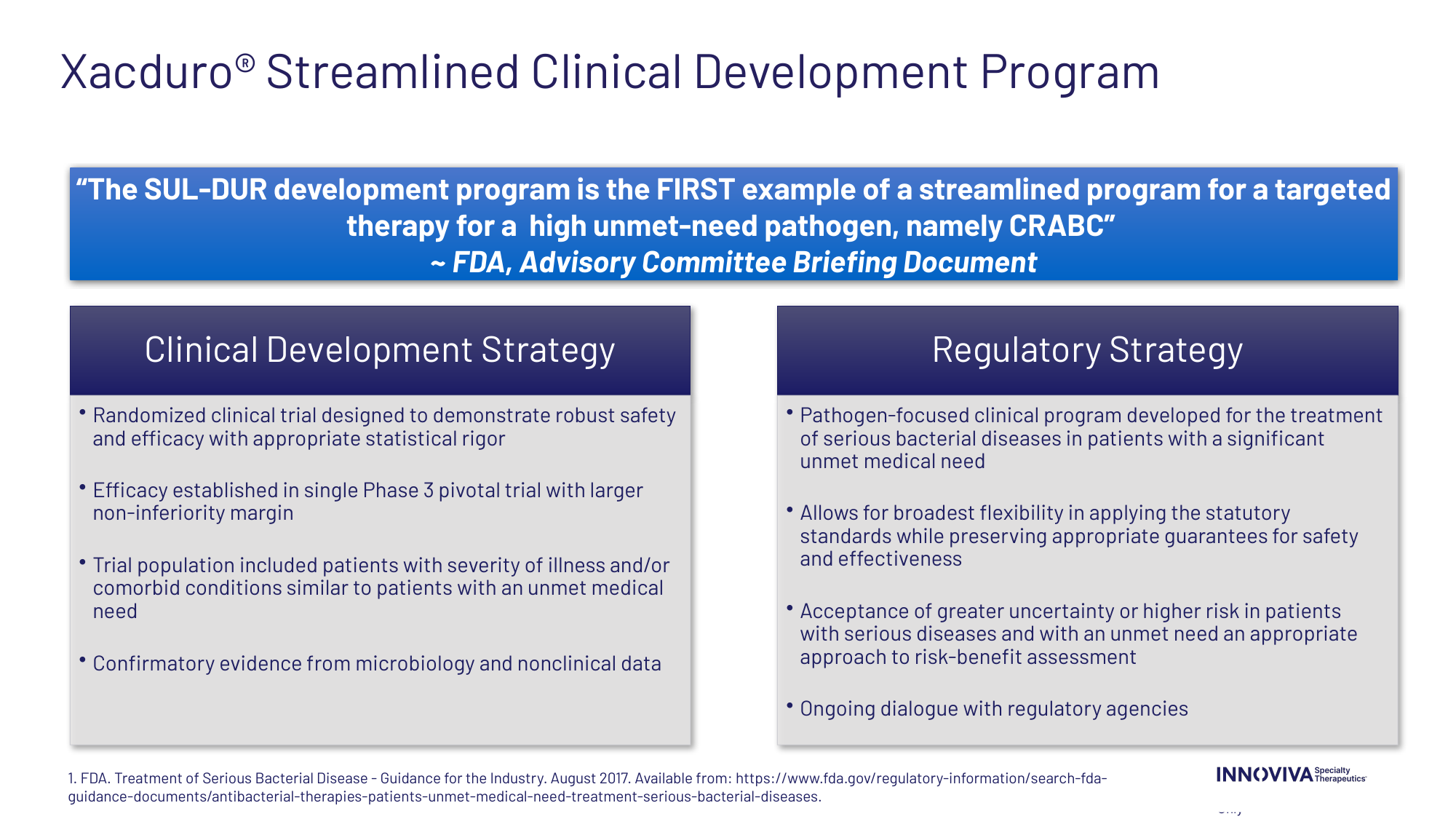

# Xacduro® Streamlined Clinical Development Program
“The SUL-DUR development program is the FIRST example of a streamlined program for a targeted therapy for a  high unmet-need pathogen, namely CRABC”
~ FDA, Advisory Committee Briefing Document
Regulatory Strategy
Pathogen-focused clinical program developed for the treatment of serious bacterial diseases in patients with a significant unmet medical need

Allows for broadest flexibility in applying the statutory standards while preserving appropriate guarantees for safety and effectiveness

Acceptance of greater uncertainty or higher risk in patients with serious diseases and with an unmet need an appropriate approach to risk-benefit assessment

Ongoing dialogue with regulatory agencies
Clinical Development Strategy
Randomized clinical trial designed to demonstrate robust safety and efficacy with appropriate statistical rigor

Efficacy established in single Phase 3 pivotal trial with larger non-inferiority margin

Trial population included patients with severity of illness and/or comorbid conditions similar to patients with an unmet medical need

Confirmatory evidence from microbiology and nonclinical data​
1. FDA. Treatment of Serious Bacterial Disease - Guidance for the Industry. August 2017. Available from: https://www.fda.gov/regulatory-information/search-fda-guidance-documents/antibacterial-therapies-patients-unmet-medical-need-treatment-serious-bacterial-diseases.